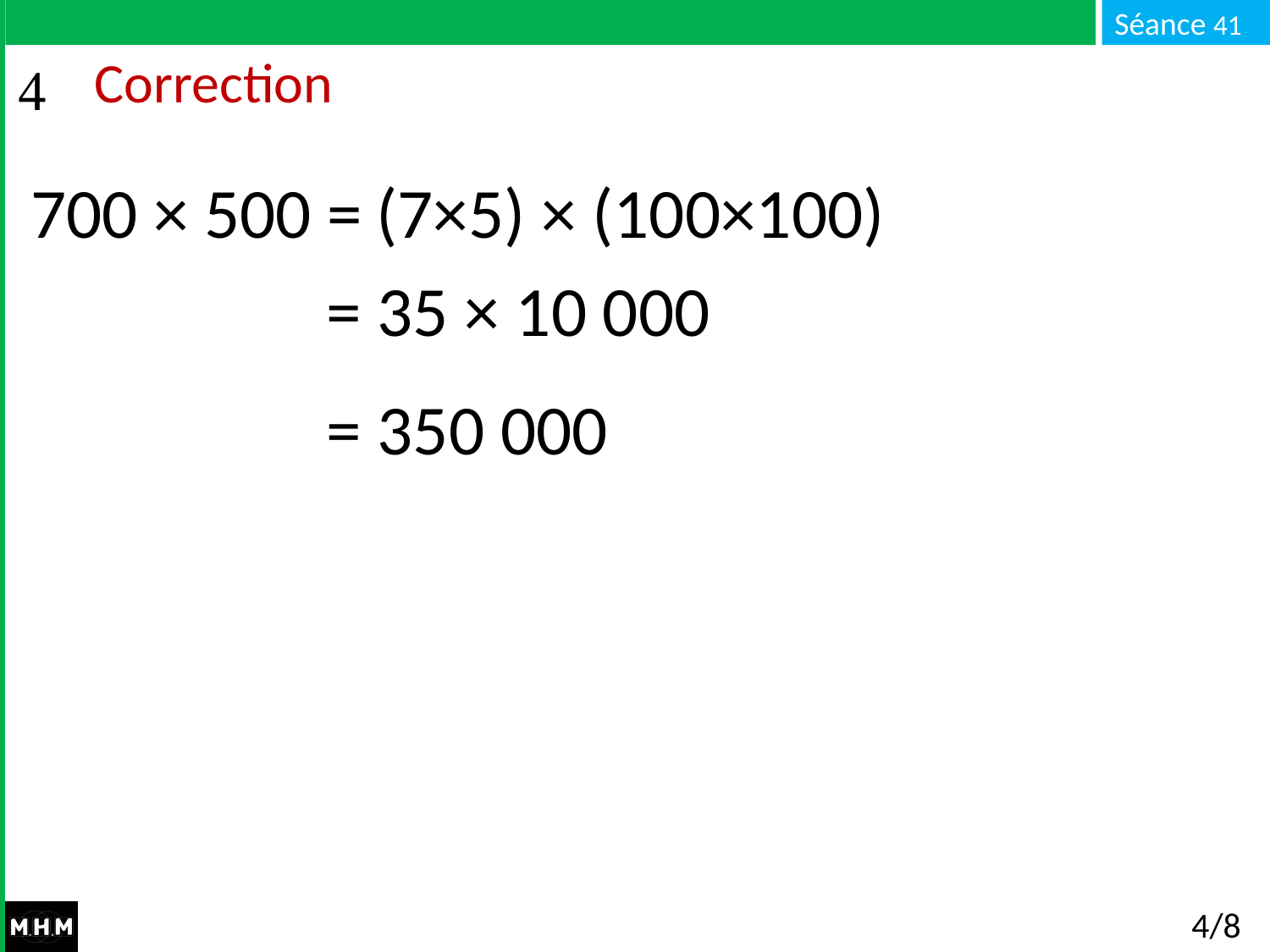

# Correction
700 × 500 = …
(7×5) × (100×100)
 = 35 × 10 000
 = 350 000
4/8